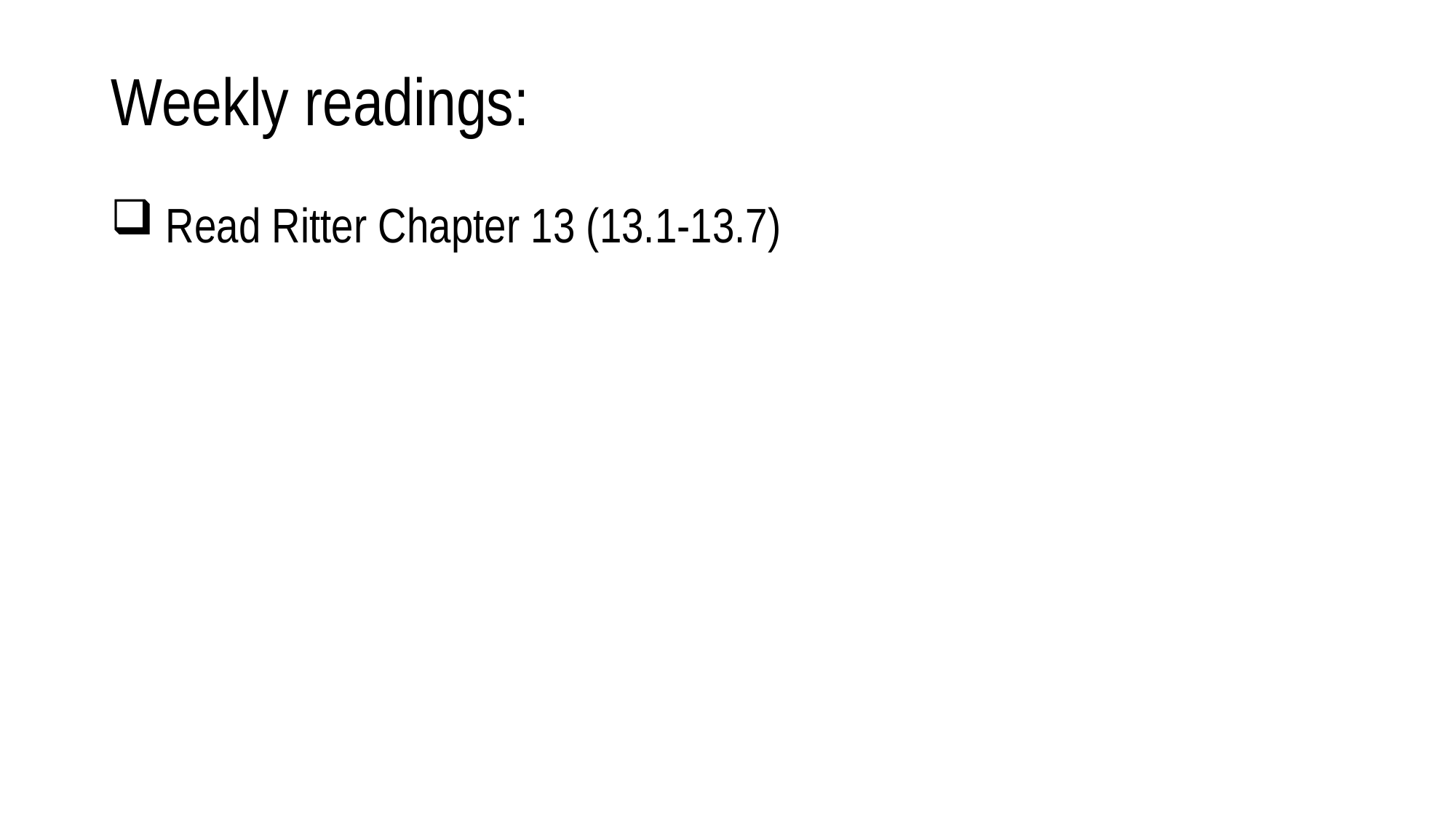

# Weekly readings:
 Read Ritter Chapter 13 (13.1-13.7)